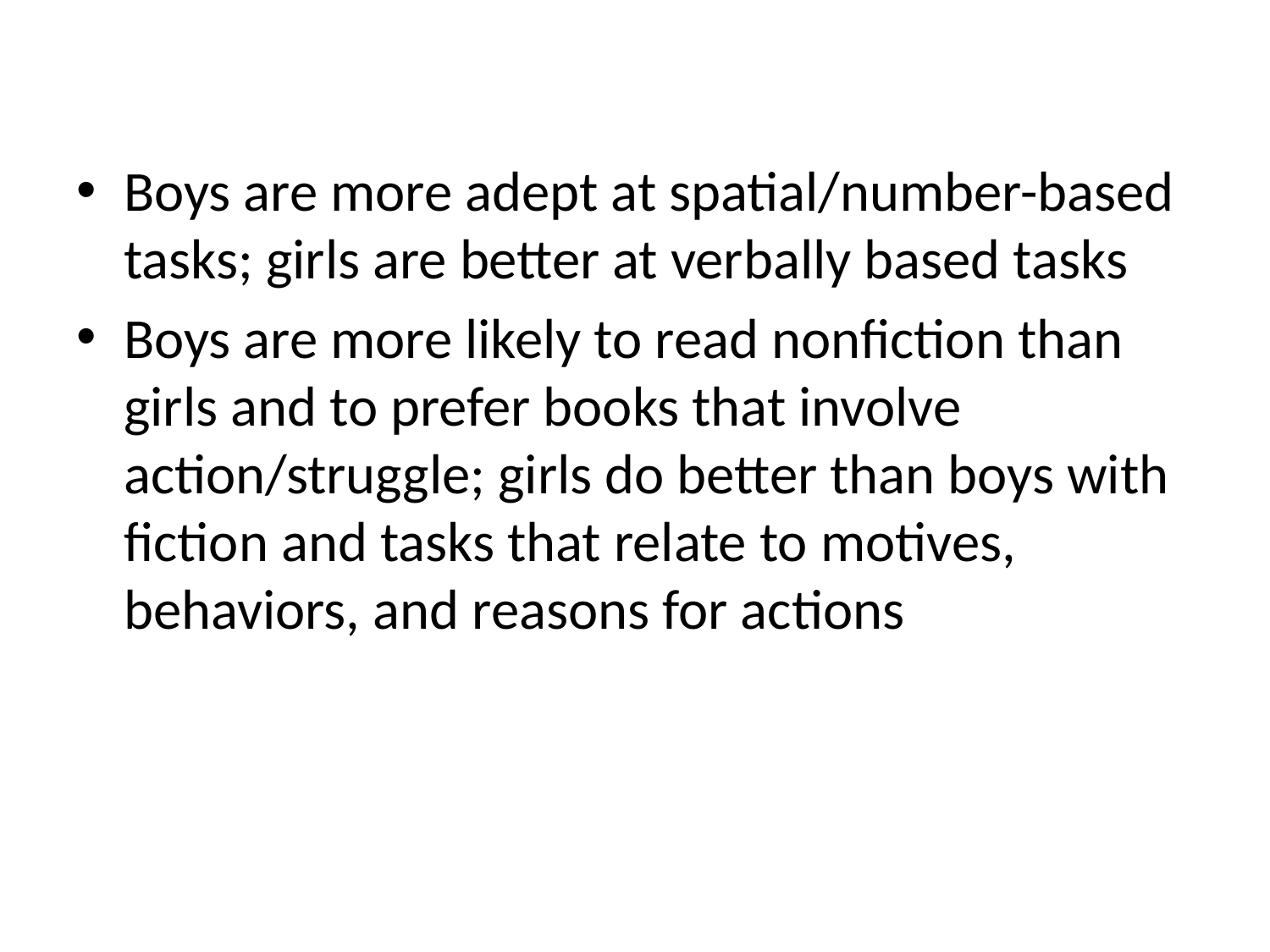

#
Boys are more adept at spatial/number-based tasks; girls are better at verbally based tasks
Boys are more likely to read nonfiction than girls and to prefer books that involve action/struggle; girls do better than boys with fiction and tasks that relate to motives, behaviors, and reasons for actions